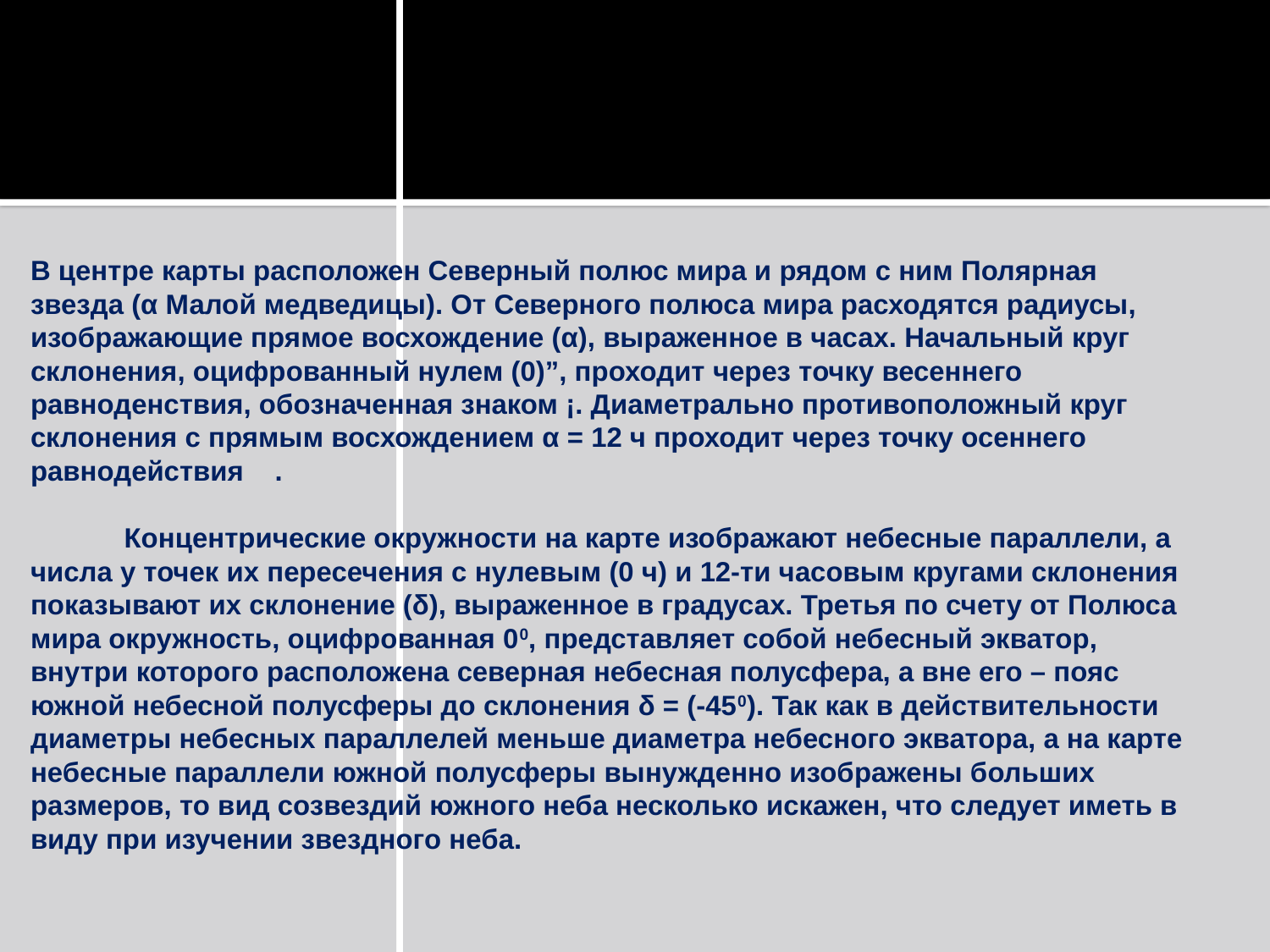

В центре карты расположен Северный полюс мира и рядом с ним Полярная звезда (α Малой медведицы). От Северного полюса мира расходятся радиусы, изображающие прямое восхождение (α), выраженное в часах. Начальный круг склонения, оцифрованный нулем (0)”, проходит через точку весеннего равноденствия, обозначенная знаком ¡. Диаметрально противоположный круг склонения с прямым восхождением α = 12 ч проходит через точку осеннего равнодействия    .
            Концентрические окружности на карте изображают небесные параллели, а числа у точек их пересечения с нулевым (0 ч) и 12-ти часовым кругами склонения показывают их склонение (δ), выраженное в градусах. Третья по счету от Полюса мира окружность, оцифрованная 00, представляет собой небесный экватор, внутри которого расположена северная небесная полусфера, а вне его – пояс южной небесной полусферы до склонения δ = (-450). Так как в действительности диаметры небесных параллелей меньше диаметра небесного экватора, а на карте небесные параллели южной полусферы вынужденно изображены больших размеров, то вид созвездий южного неба несколько искажен, что следует иметь в виду при изучении звездного неба.